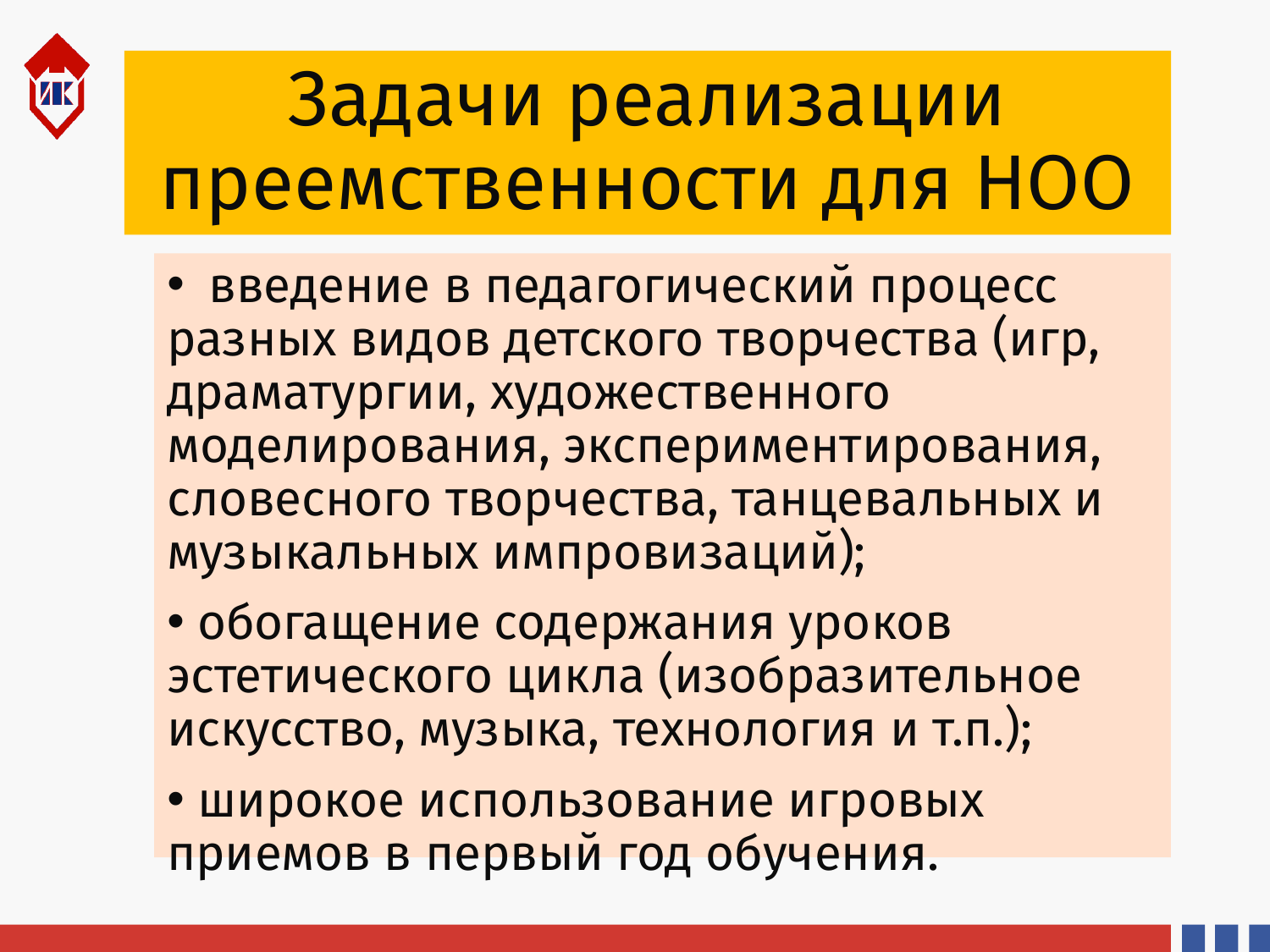

Задачи реализации преемственности для НОО
  введение в педагогический процесс разных видов детского творчества (игр, драматургии, художественного моделирования, экспериментирования, словесного творчества, танцевальных и музыкальных импровизаций);
 обогащение содержания уроков эстетического цикла (изобразительное искусство, музыка, технология и т.п.);
 широкое использование игровых приемов в первый год обучения.